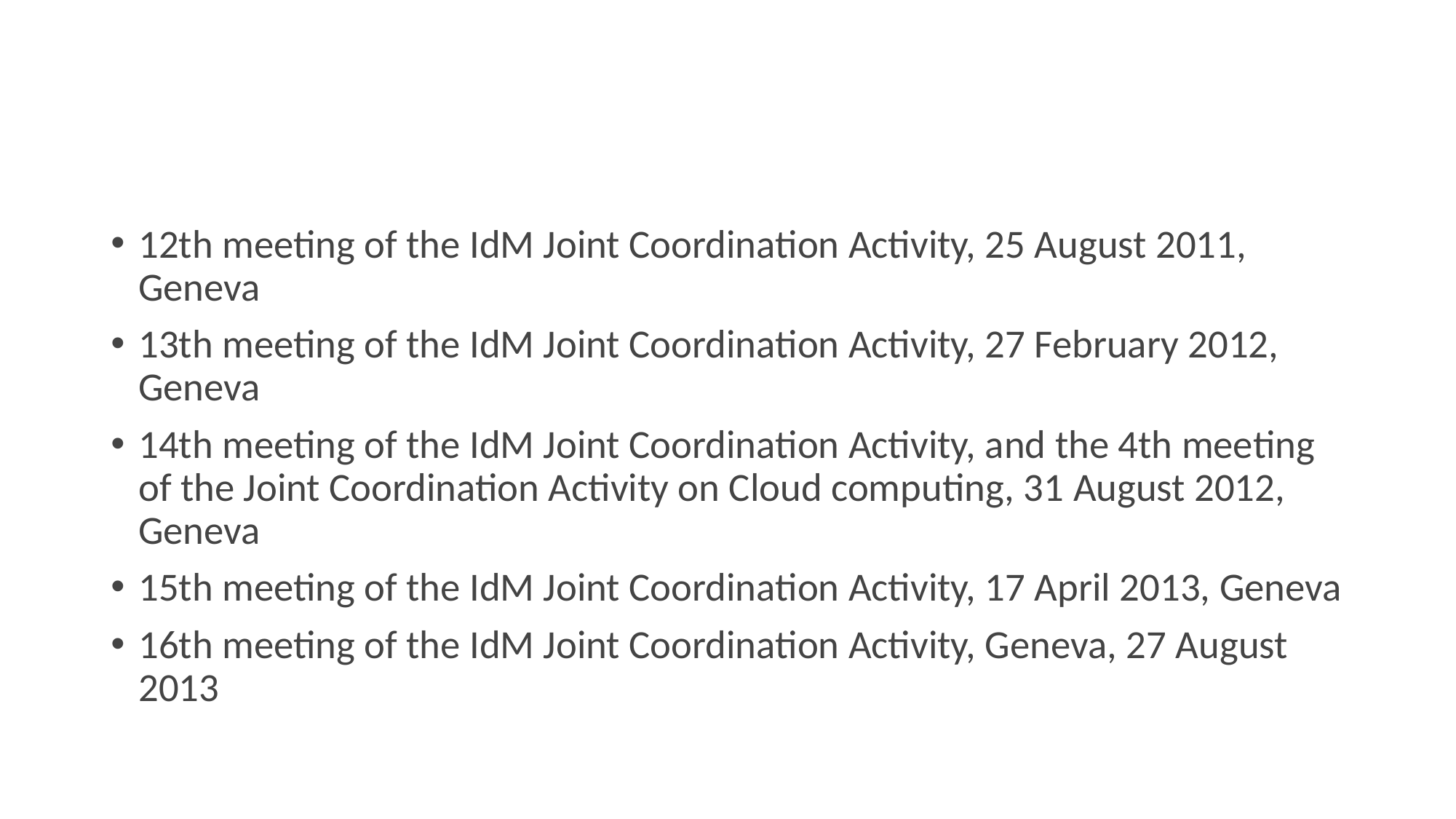

#
12th meeting of the IdM Joint Coordination Activity, 25 August 2011, Geneva​
13th meeting of the IdM Joint Coordination Activity, 27 February 2012, Geneva​
14th meeting of the IdM Joint Coordination Activity, and the 4th meeting of the Joint Coordination Activity on Cloud computing, 31 August 2012, Geneva
15th meeting of the IdM Joint Coordination Activity, 17 April 2013, Geneva
16th meeting of the IdM Joint Coordination Activity, Geneva, 27 August 2013